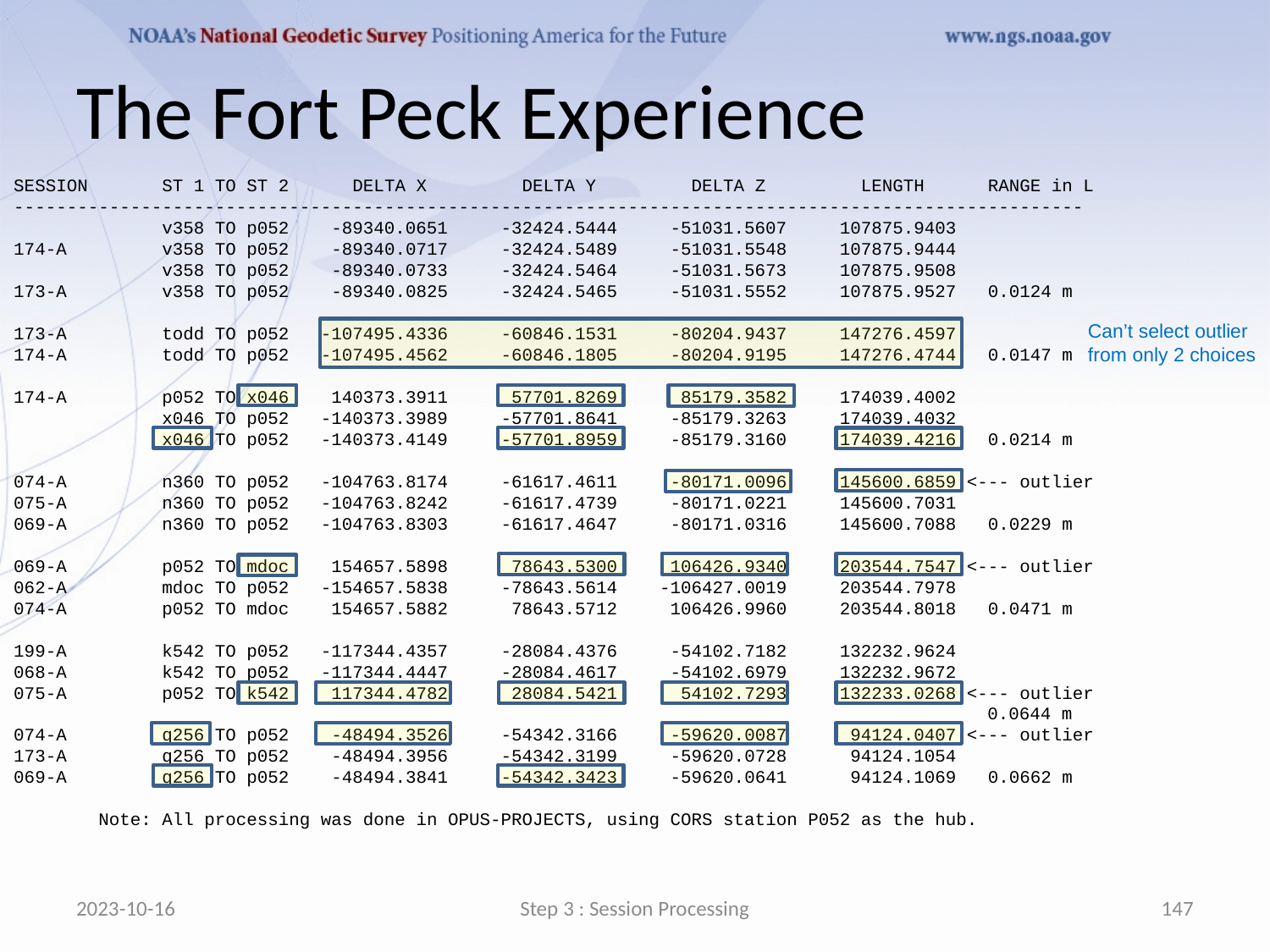

# The Fort Peck Experience
SESSION       ST 1 TO ST 2      DELTA X         DELTA Y         DELTA Z         LENGTH      RANGE in L
-----------------------------------------------------------------------------------------------------
              v358 TO p052    -89340.0651     -32424.5444     -51031.5607     107875.9403
174-A         v358 TO p052    -89340.0717     -32424.5489     -51031.5548     107875.9444
              v358 TO p052    -89340.0733     -32424.5464     -51031.5673     107875.9508
173-A         v358 TO p052    -89340.0825     -32424.5465     -51031.5552     107875.9527   0.0124 m

173-A         todd TO p052   -107495.4336     -60846.1531     -80204.9437     147276.4597
174-A         todd TO p052   -107495.4562     -60846.1805     -80204.9195     147276.4744   0.0147 m

174-A         p052 TO x046    140373.3911      57701.8269      85179.3582     174039.4002
              x046 TO p052   -140373.3989     -57701.8641     -85179.3263     174039.4032
              x046 TO p052   -140373.4149     -57701.8959     -85179.3160     174039.4216   0.0214 m

074-A         n360 TO p052   -104763.8174     -61617.4611     -80171.0096     145600.6859 <--- outlier
075-A         n360 TO p052   -104763.8242     -61617.4739     -80171.0221     145600.7031
069-A         n360 TO p052   -104763.8303     -61617.4647     -80171.0316     145600.7088   0.0229 m

069-A         p052 TO mdoc    154657.5898      78643.5300     106426.9340     203544.7547 <--- outlier
062-A         mdoc TO p052   -154657.5838     -78643.5614    -106427.0019     203544.7978
074-A         p052 TO mdoc    154657.5882      78643.5712     106426.9960     203544.8018   0.0471 m

199-A         k542 TO p052   -117344.4357     -28084.4376     -54102.7182     132232.9624
068-A         k542 TO p052   -117344.4447     -28084.4617     -54102.6979     132232.9672
075-A         p052 TO k542    117344.4782      28084.5421      54102.7293     132233.0268 <--- outlier
		                                                                    0.0644 m
074-A         q256 TO p052    -48494.3526     -54342.3166     -59620.0087      94124.0407 <--- outlier
173-A         q256 TO p052    -48494.3956     -54342.3199     -59620.0728      94124.1054
069-A         q256 TO p052    -48494.3841     -54342.3423     -59620.0641      94124.1069   0.0662 m

        Note: All processing was done in OPUS-PROJECTS, using CORS station P052 as the hub.
Can’t select outlier from only 2 choices

2023-10-16
Step 3 : Session Processing
147